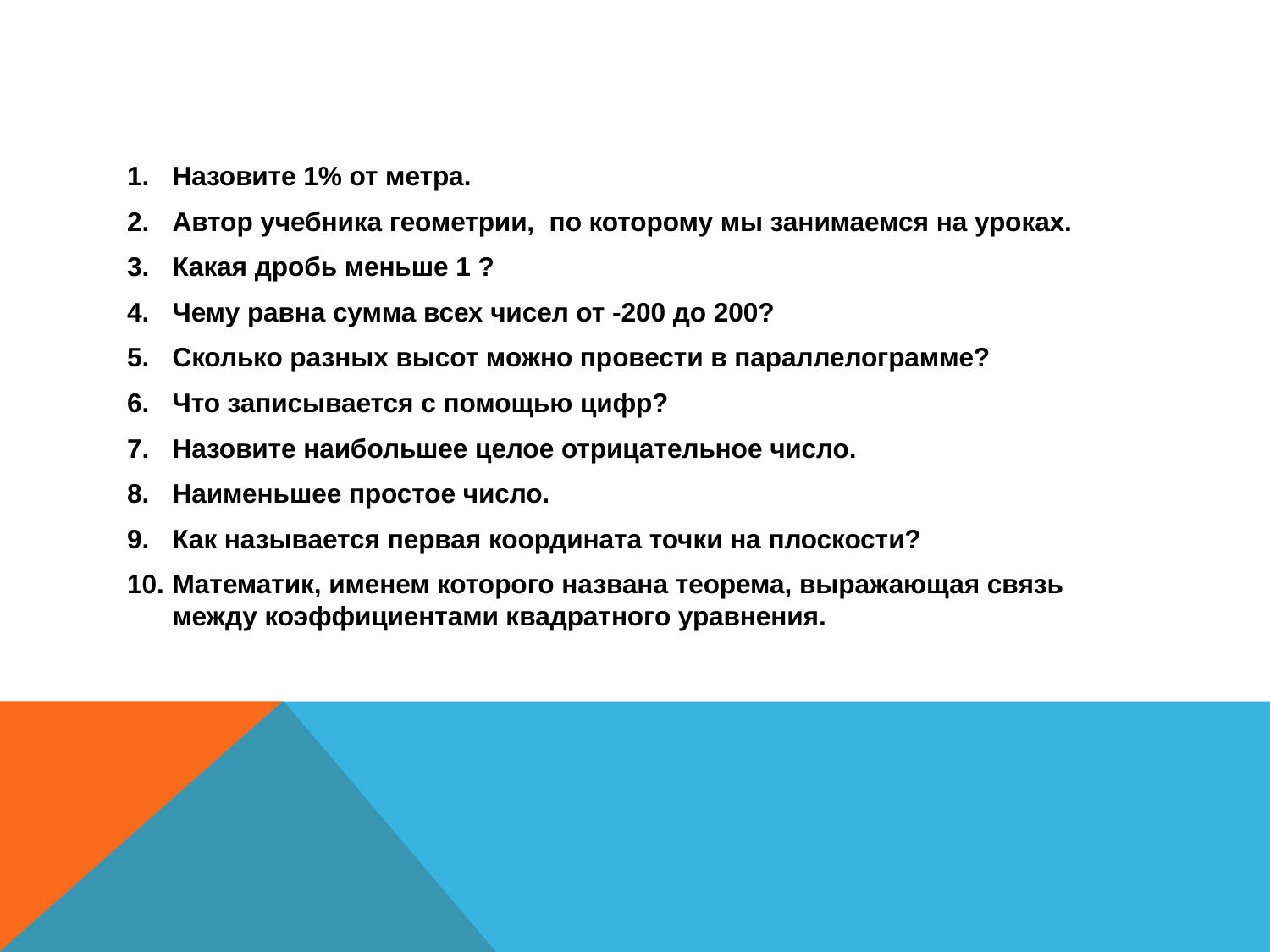

#
Назовите 1% от метра.
Автор учебника геометрии,  по которому мы занимаемся на уроках.
Какая дробь меньше 1 ?
Чему равна сумма всех чисел от -200 до 200?
Сколько разных высот можно провести в параллелограмме?
Что записывается с помощью цифр?
Назовите наибольшее целое отрицательное число.
Наименьшее простое число.
Как называется первая координата точки на плоскости?
Математик, именем которого названа теорема, выражающая связь между коэффициентами квадратного уравнения.